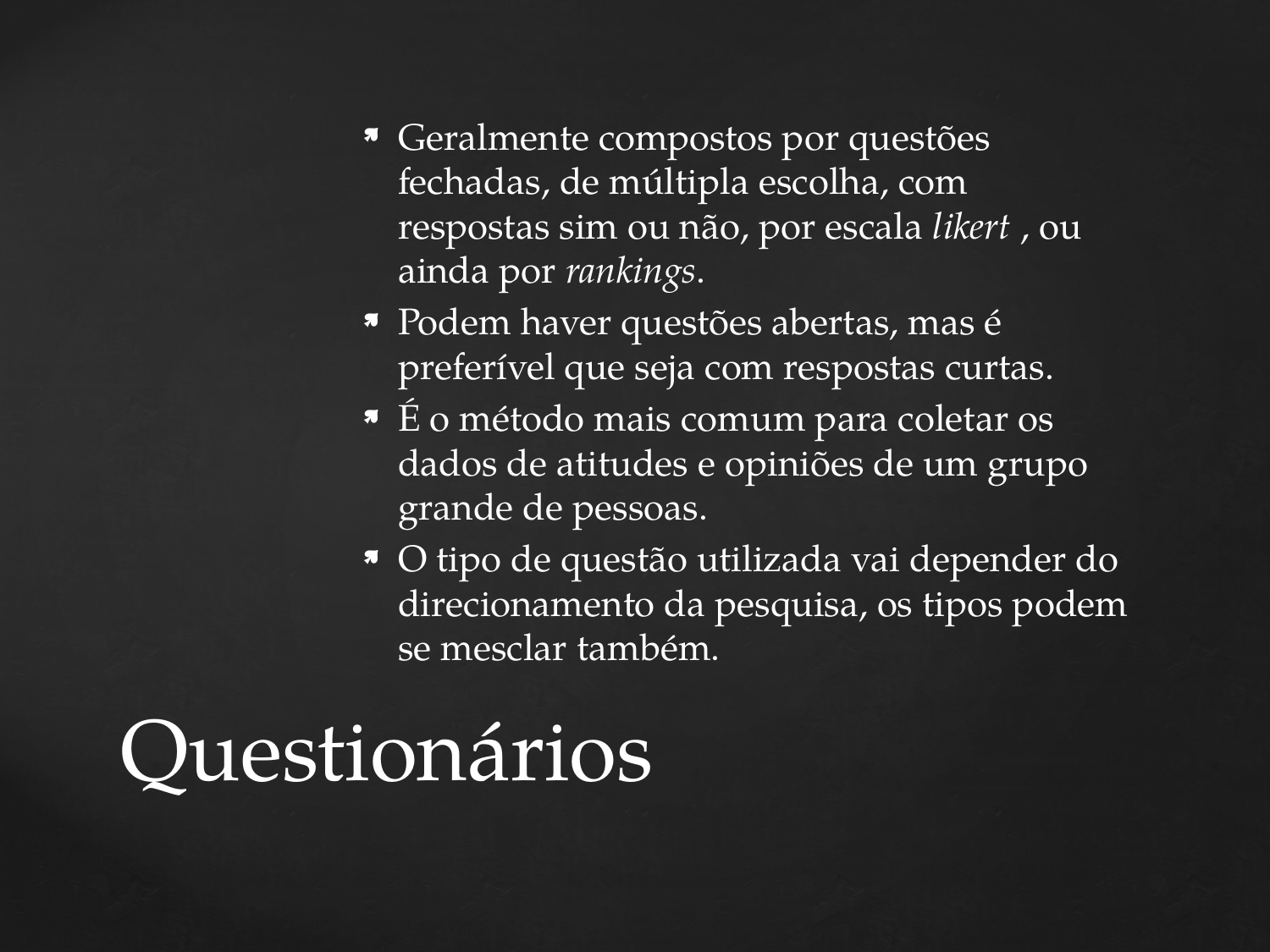

Geralmente compostos por questões fechadas, de múltipla escolha, com respostas sim ou não, por escala likert , ou ainda por rankings.
Podem haver questões abertas, mas é preferível que seja com respostas curtas.
É o método mais comum para coletar os dados de atitudes e opiniões de um grupo grande de pessoas.
O tipo de questão utilizada vai depender do direcionamento da pesquisa, os tipos podem se mesclar também.
# Questionários